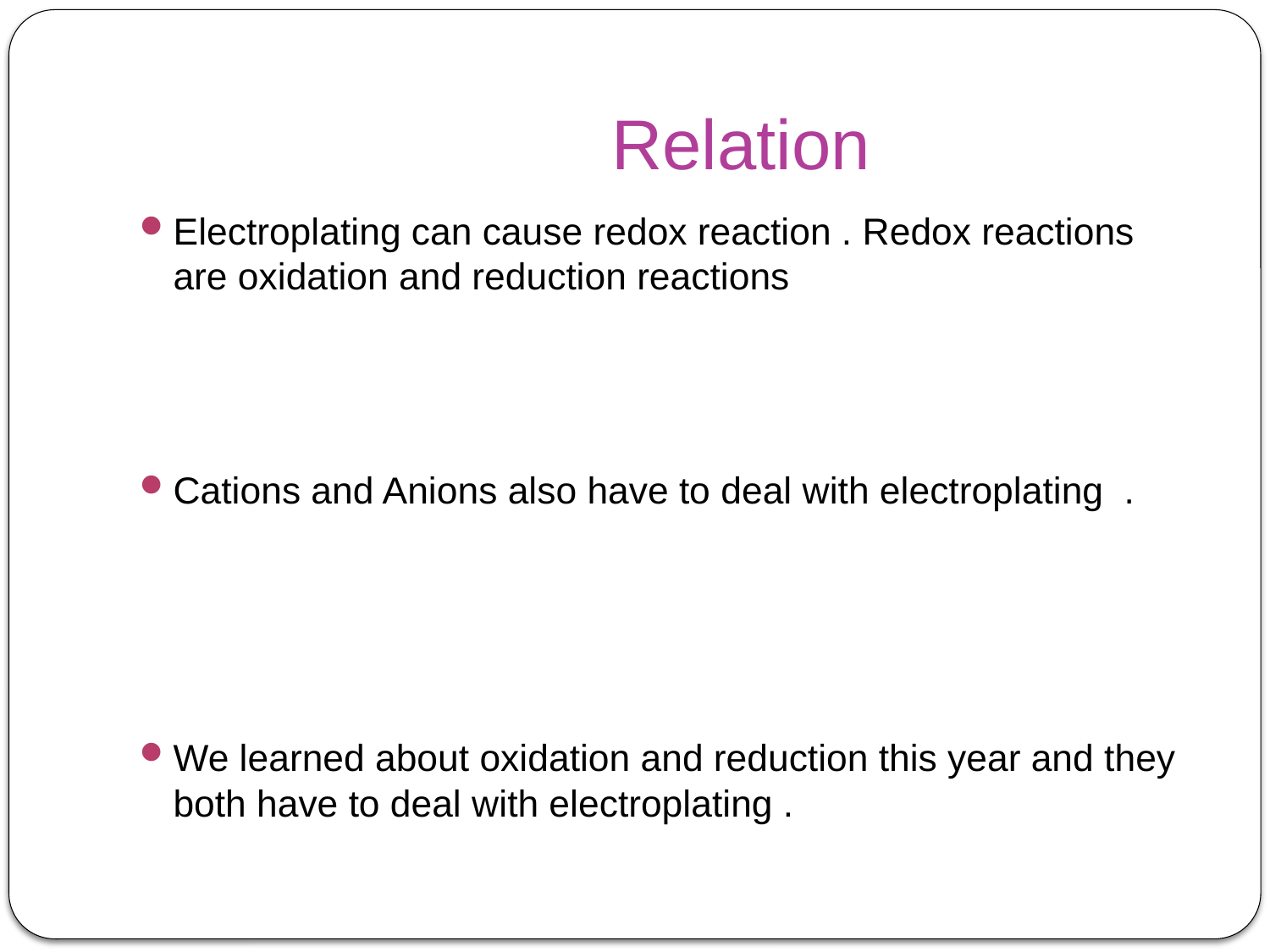

# Relation
Electroplating can cause redox reaction . Redox reactions are oxidation and reduction reactions

Cations and Anions also have to deal with electroplating  .

We learned about oxidation and reduction this year and they both have to deal with electroplating .